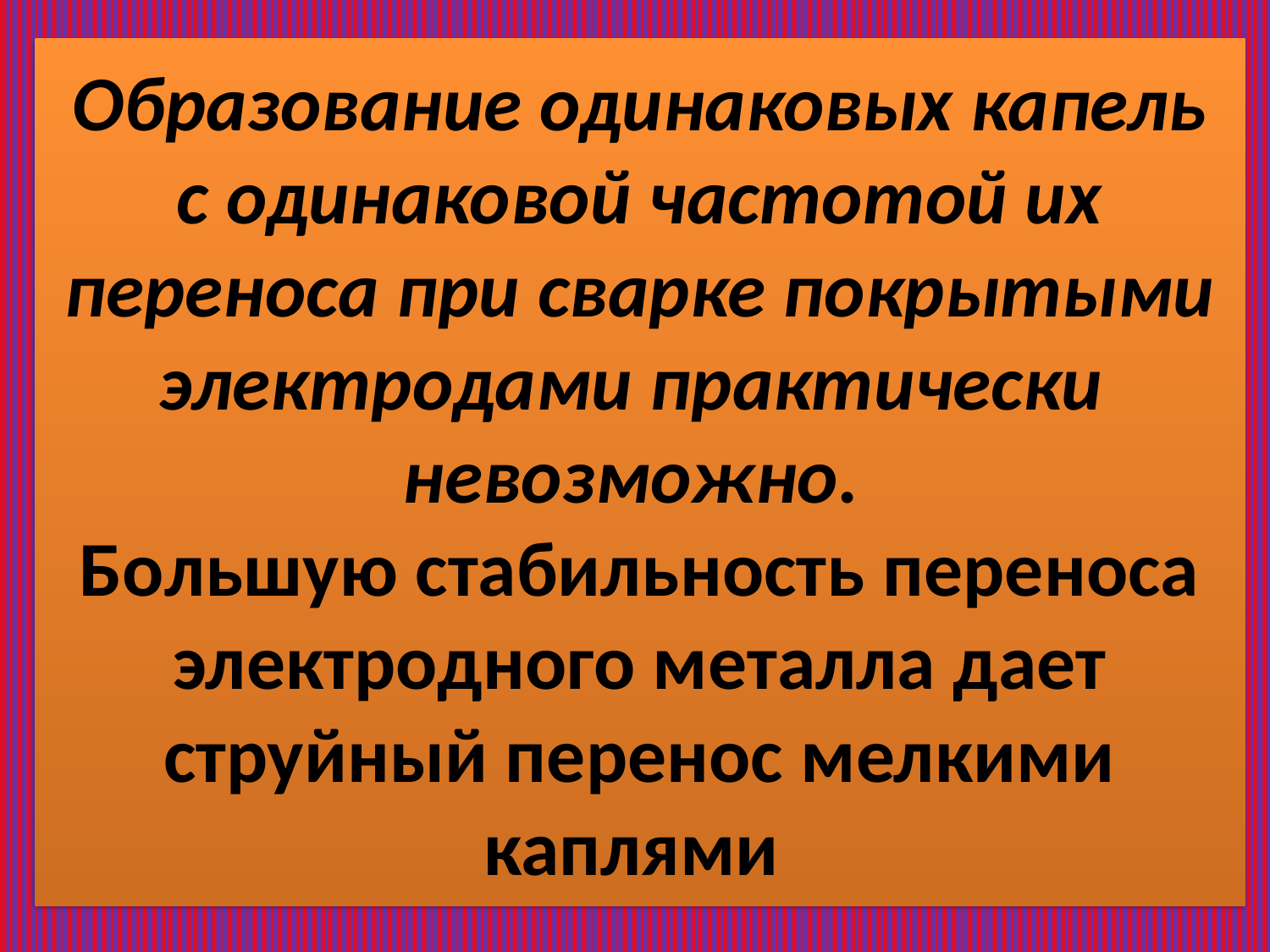

# Образование одинаковых капель с одинаковой частотой их переноса при сварке покрытыми электродами практически невозможно. Большую стабильность переноса электродного металла дает струйный перенос мелкими каплями